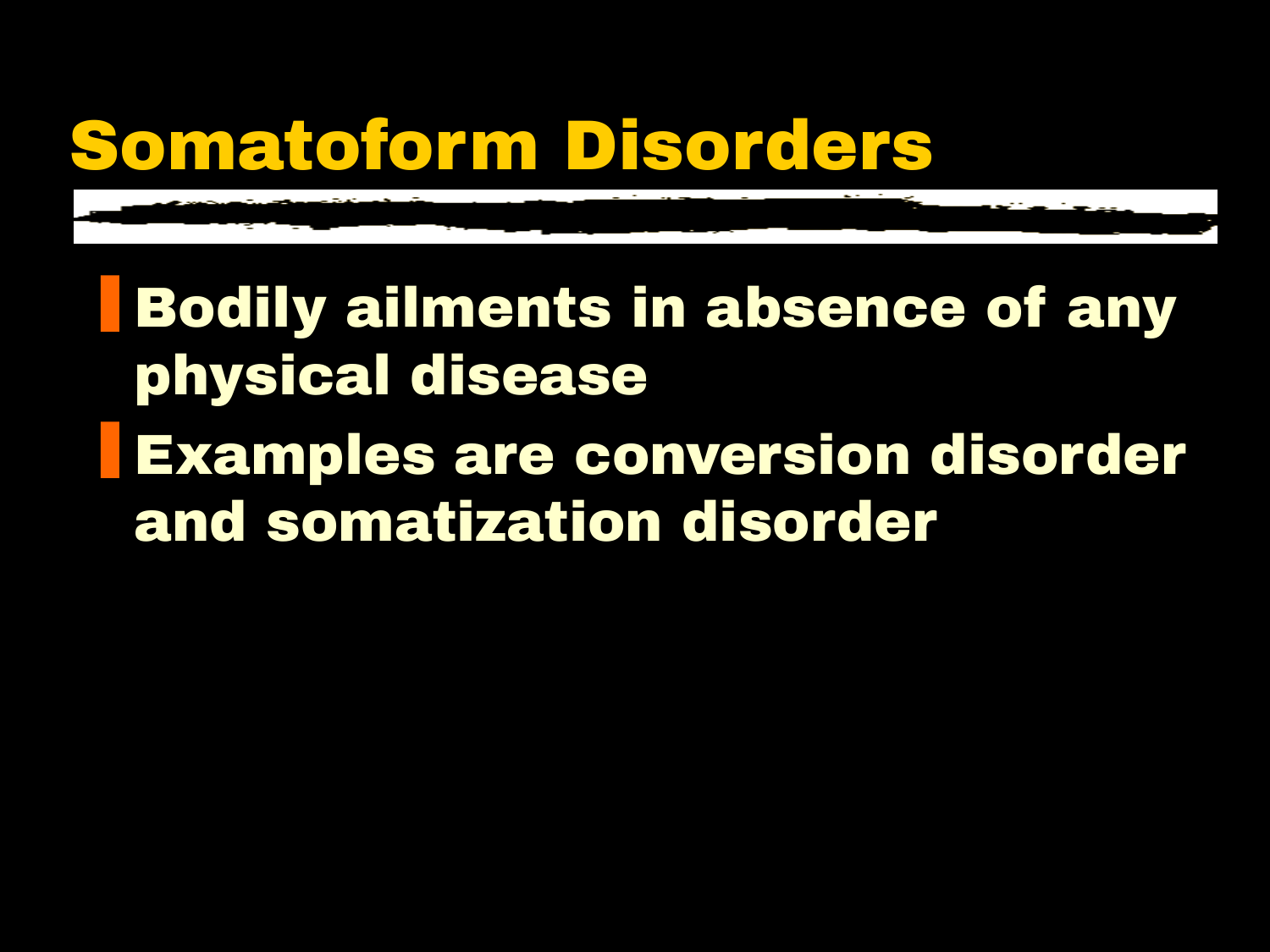

# Somatoform Disorders
Bodily ailments in absence of any physical disease
Examples are conversion disorder and somatization disorder